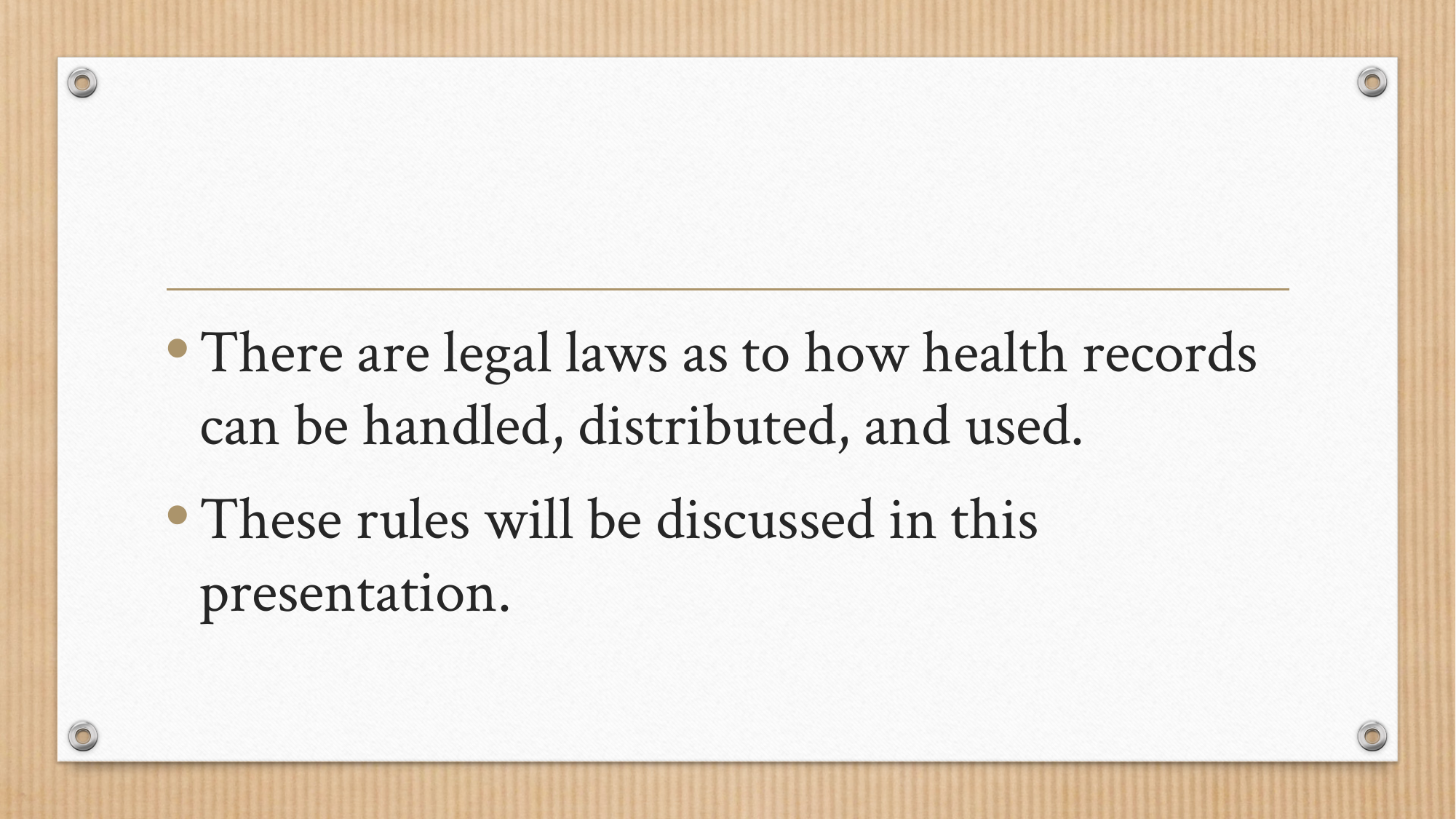

#
There are legal laws as to how health records can be handled, distributed, and used.
These rules will be discussed in this presentation.